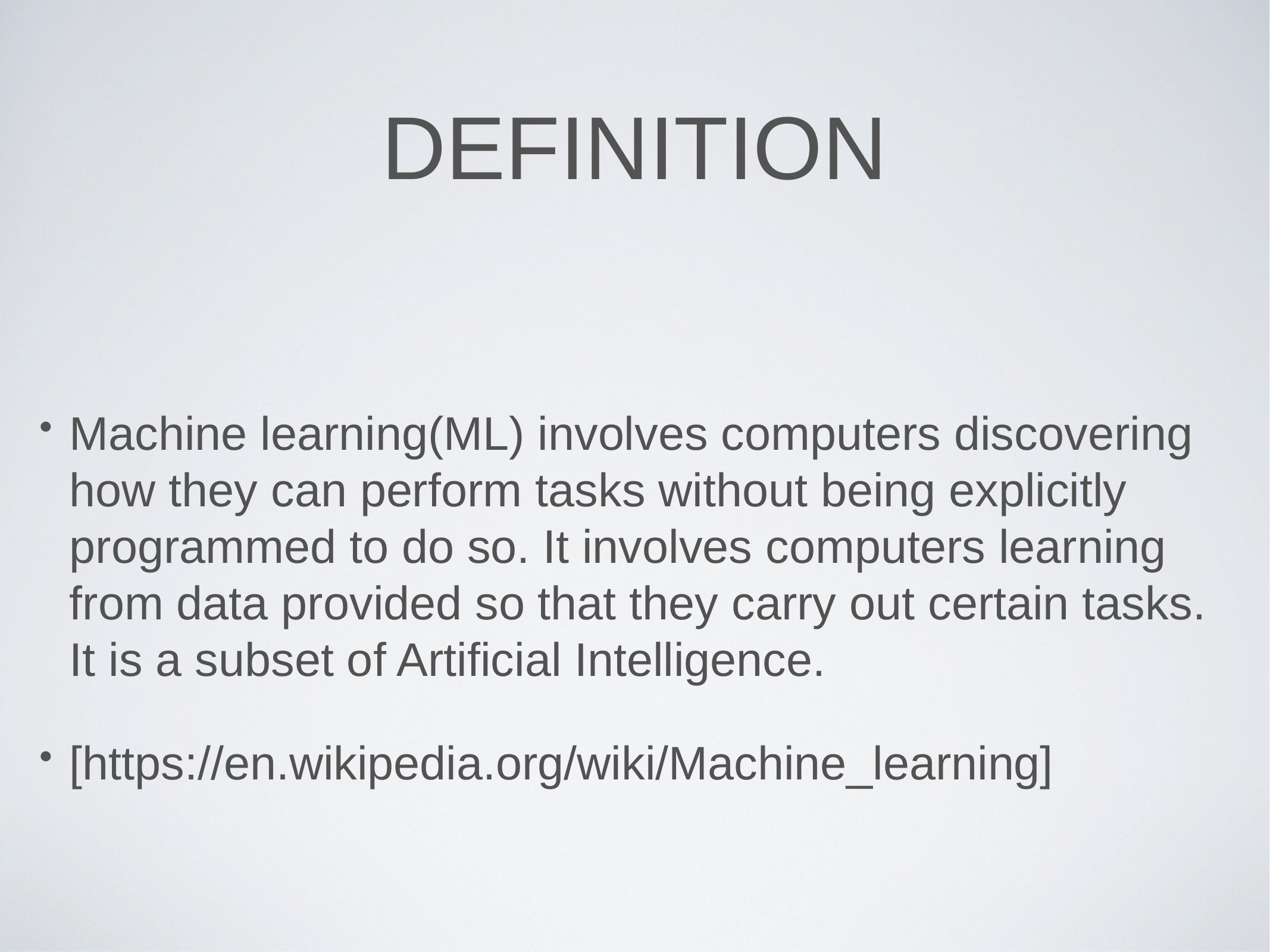

# Definition
Machine learning(ML) involves computers discovering how they can perform tasks without being explicitly programmed to do so. It involves computers learning from data provided so that they carry out certain tasks. It is a subset of Artificial Intelligence.
[https://en.wikipedia.org/wiki/Machine_learning]